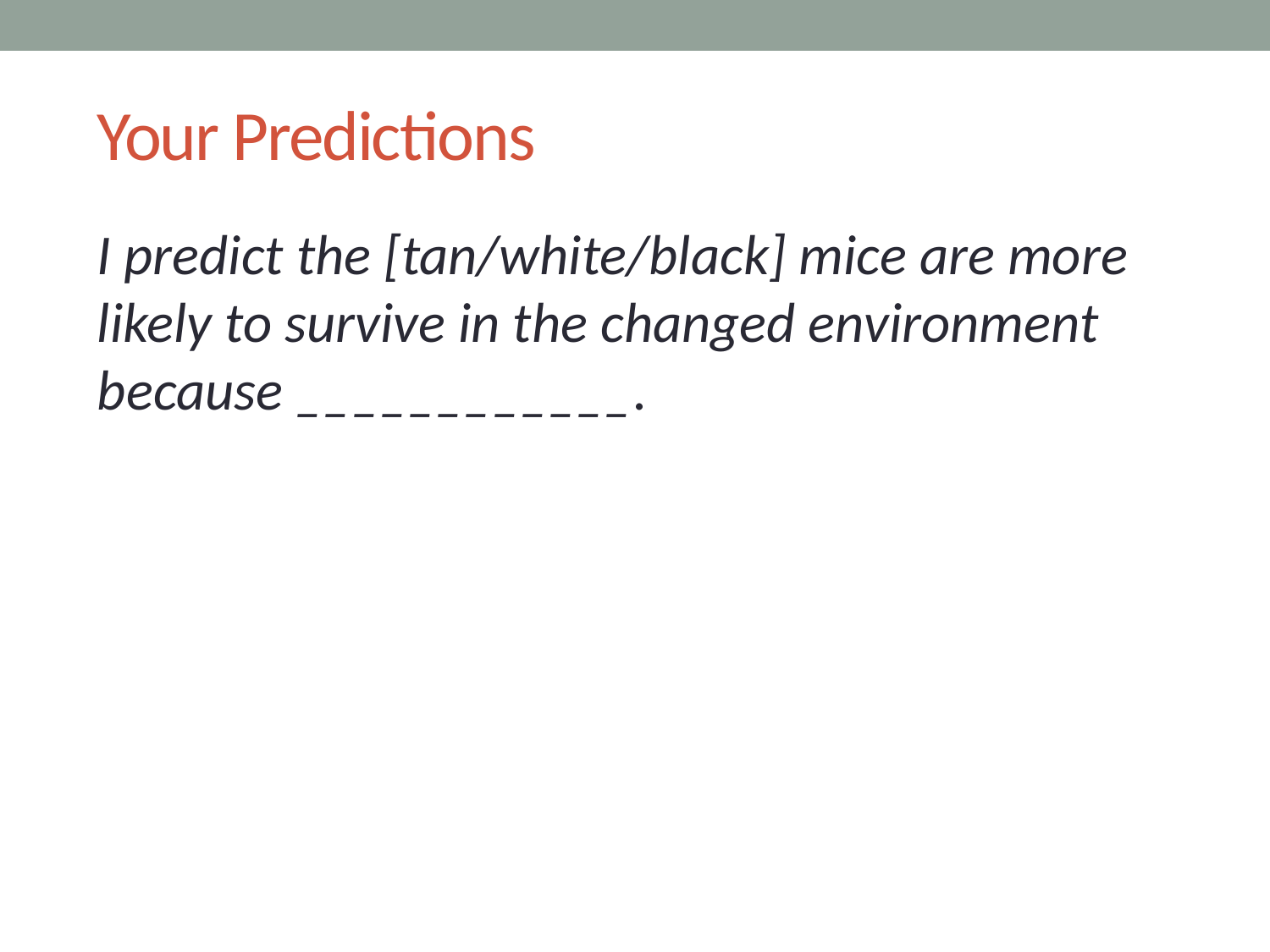

# Your Predictions
I predict the [tan/white/black] mice are more
likely to survive in the changed environment because ____________.